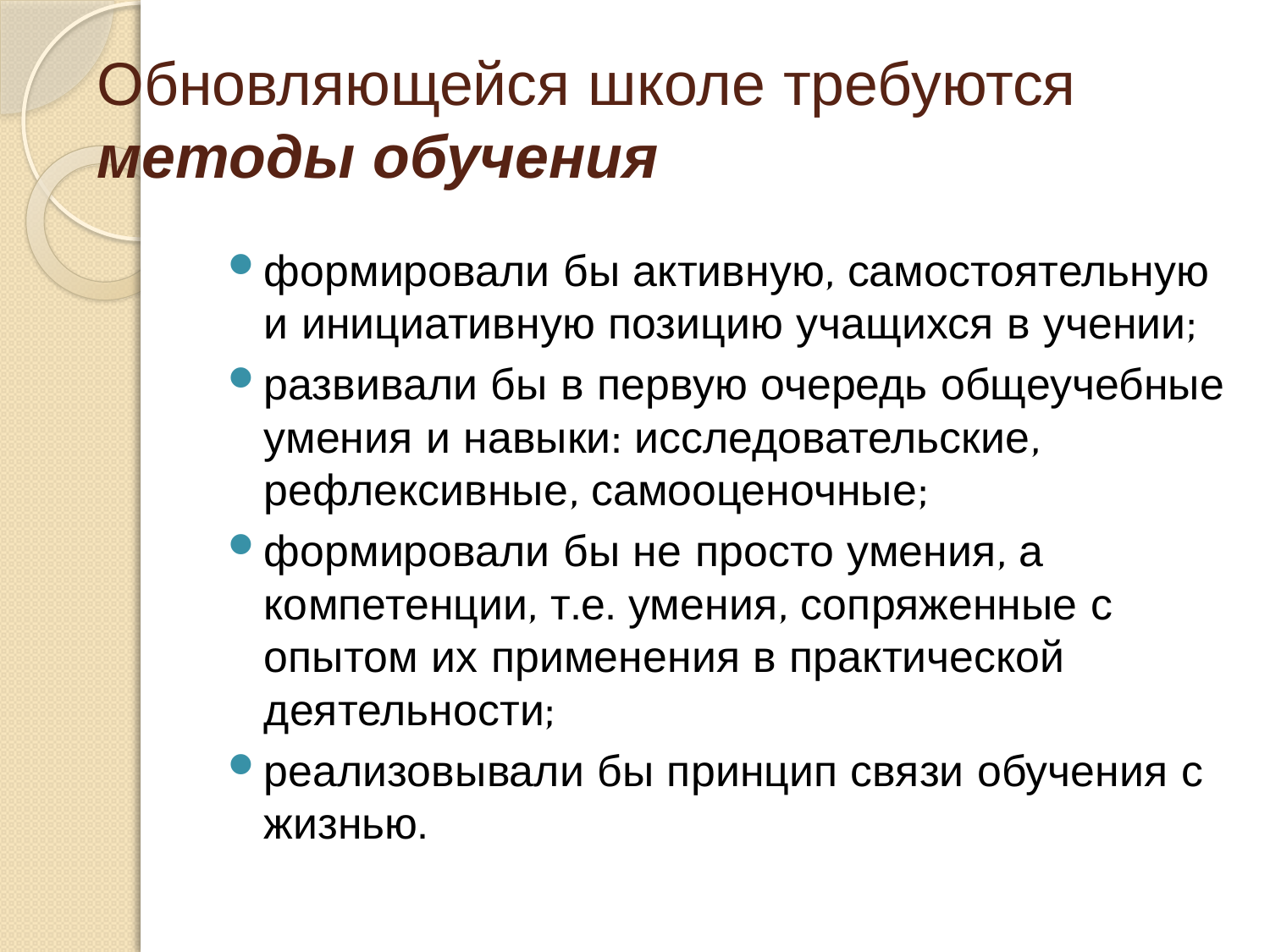

# Обновляющейся школе требуются  методы обучения
формировали бы активную, самостоятельную и инициативную позицию учащихся в учении;
развивали бы в первую очередь общеучебные умения и навыки: исследовательские, рефлексивные, самооценочные;
формировали бы не просто умения, а компетенции, т.е. умения, сопряженные с опытом их применения в практической деятельности;
реализовывали бы принцип связи обучения с жизнью.